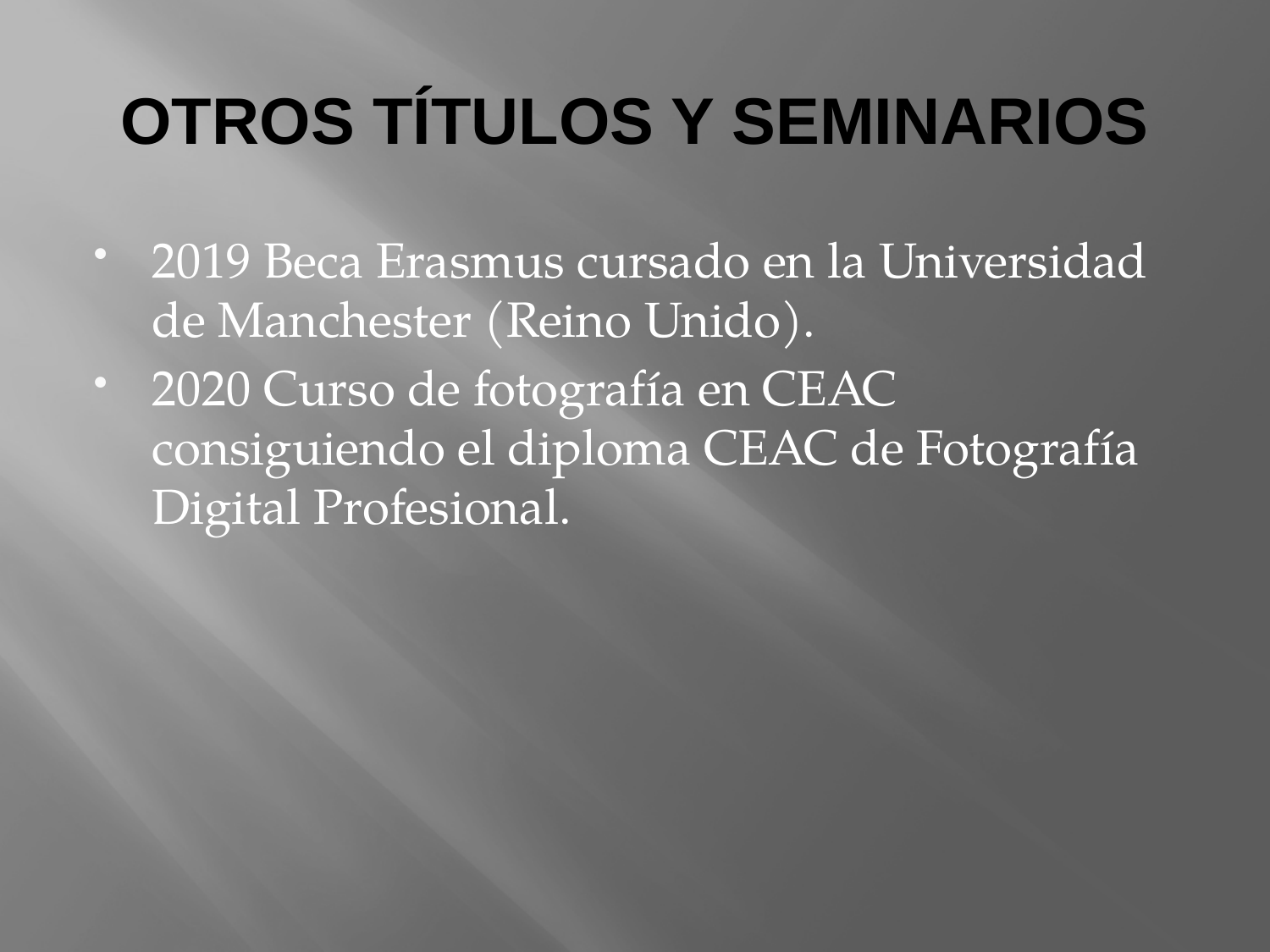

# OTROS TÍTULOS Y SEMINARIOS
2019 Beca Erasmus cursado en la Universidad de Manchester (Reino Unido).
2020 Curso de fotografía en CEAC consiguiendo el diploma CEAC de Fotografía Digital Profesional.